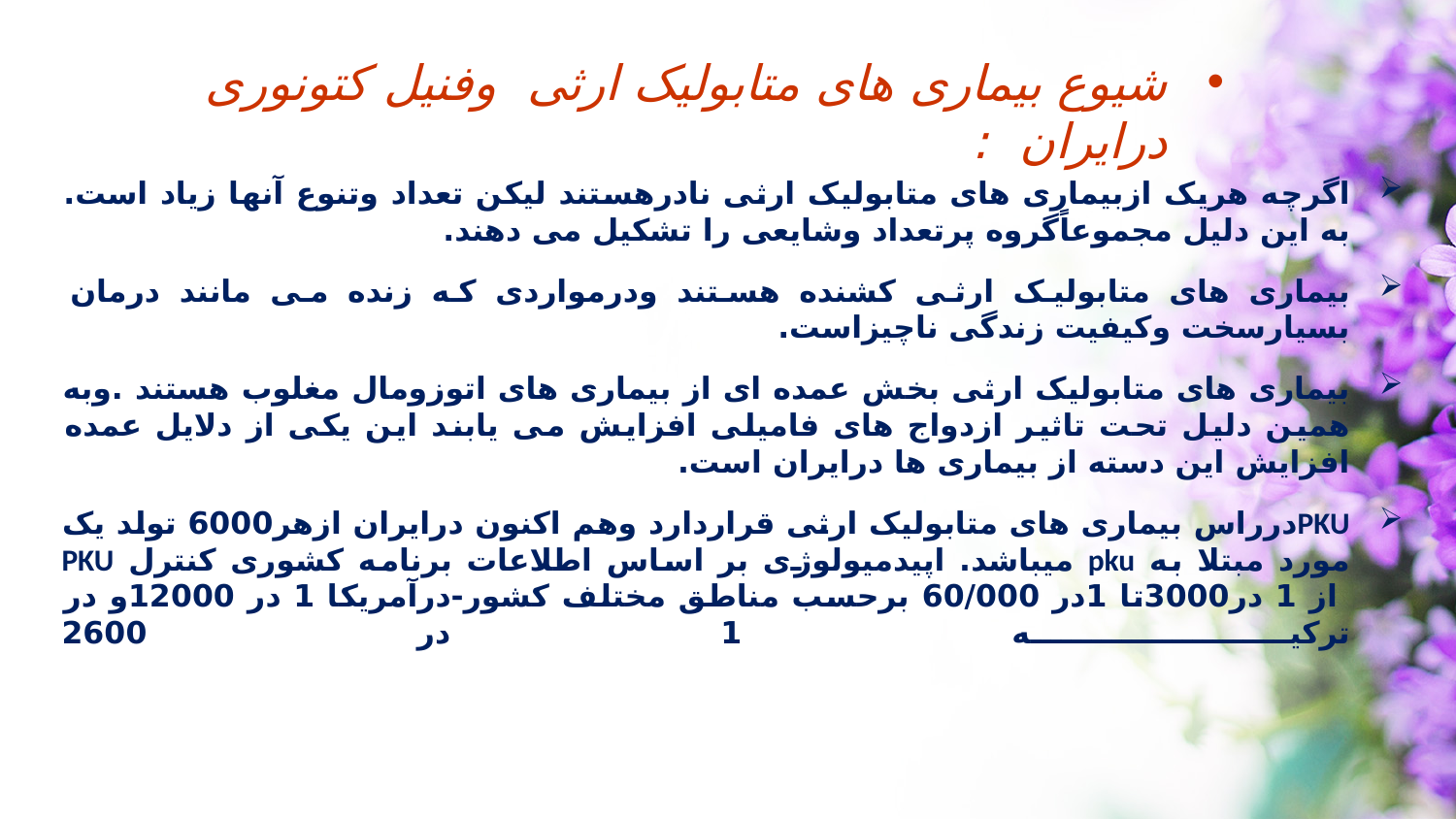

شیوع بیماری های متابولیک ارثی  وفنیل کتونوری درایران  :
اگرچه هریک ازبیماری های متابولیک ارثی نادرهستند لیکن تعداد وتنوع آنها زیاد است. به این دلیل مجموعاًگروه پرتعداد وشایعی را تشکیل می دهند.

بیماری های متابولیک ارثی کشنده هستند ودرمواردی که زنده می مانند درمان بسیارسخت وکیفیت زندگی ناچیزاست.

بیماری های متابولیک ارثی بخش عمده ای از بیماری های اتوزومال مغلوب هستند .وبه همین دلیل تحت تاثیر ازدواج های فامیلی افزایش می یابند این یکی از دلایل عمده افزایش این دسته از بیماری ها درایران است.

PKUدرراس بیماری های متابولیک ارثی قراردارد وهم اکنون درایران ازهر6000 تولد یک مورد مبتلا به pku میباشد. اپیدمیولوژی بر اساس اطلاعات برنامه کشوری کنترل PKU
 از 1 در3000تا 1در 60/000 برحسب مناطق مختلف کشور-درآمریکا 1 در 12000و در ترکیه 1 در 2600